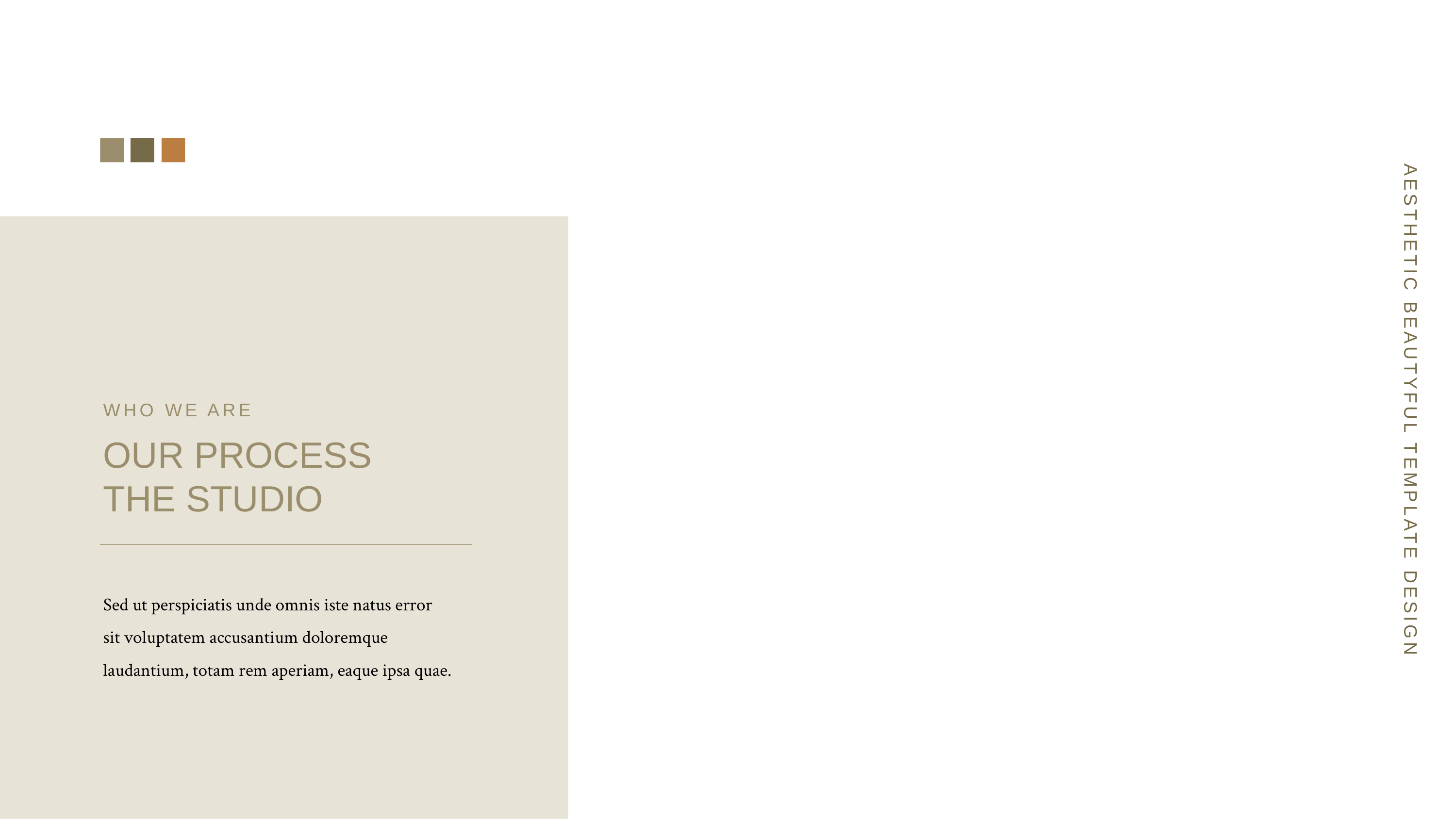

WHO WE ARE
AESTHETIC BEAUTYFUL TEMPLATE DESIGN
OUR PROCESS
THE STUDIO
Sed ut perspiciatis unde omnis iste natus error sit voluptatem accusantium doloremque laudantium, totam rem aperiam, eaque ipsa quae.